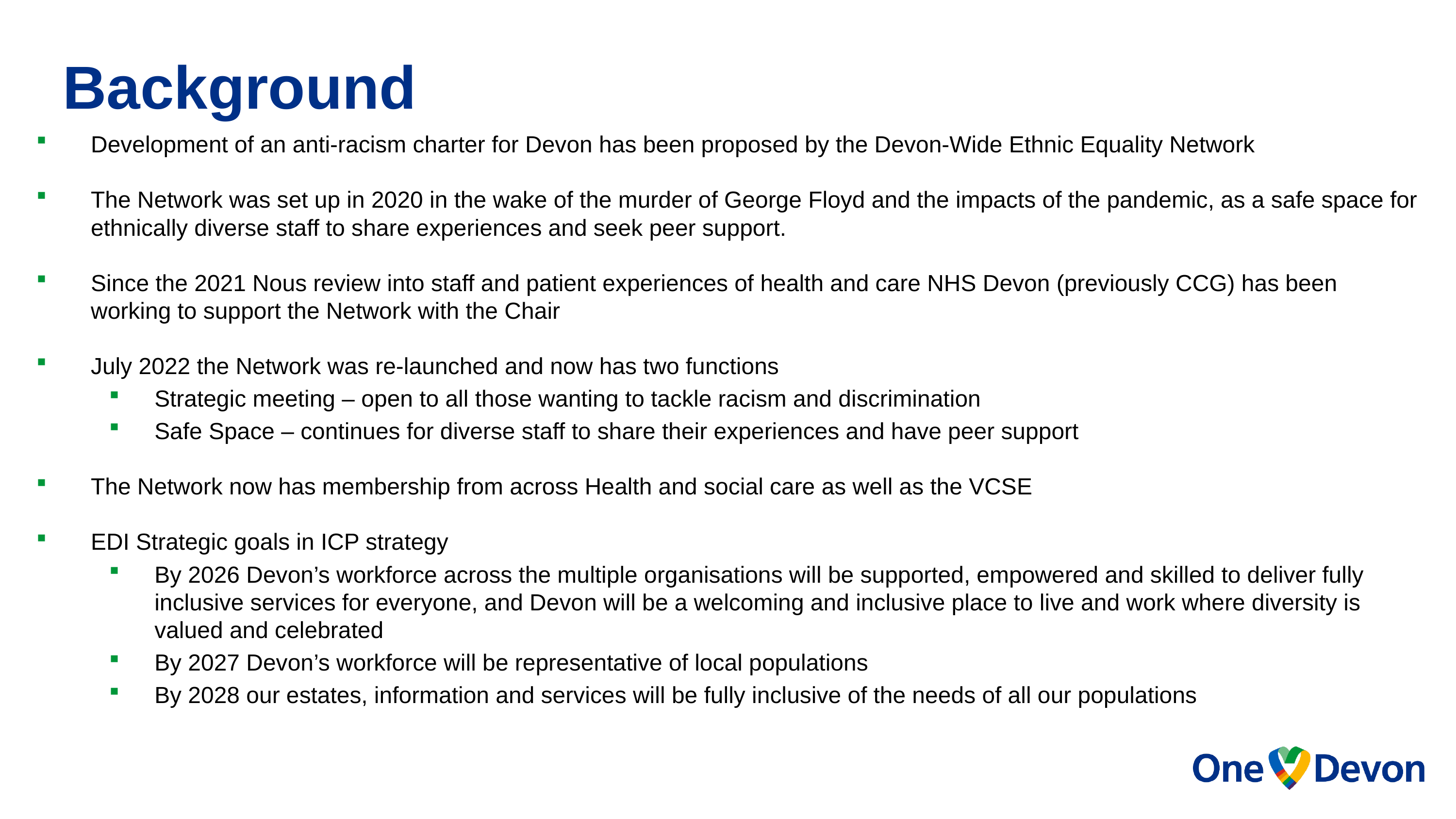

Background
Development of an anti-racism charter for Devon has been proposed by the Devon-Wide Ethnic Equality Network

The Network was set up in 2020 in the wake of the murder of George Floyd and the impacts of the pandemic, as a safe space for ethnically diverse staff to share experiences and seek peer support.

Since the 2021 Nous review into staff and patient experiences of health and care NHS Devon (previously CCG) has been working to support the Network with the Chair

July 2022 the Network was re-launched and now has two functions
Strategic meeting – open to all those wanting to tackle racism and discrimination
Safe Space – continues for diverse staff to share their experiences and have peer support

The Network now has membership from across Health and social care as well as the VCSE

EDI Strategic goals in ICP strategy
By 2026 Devon’s workforce across the multiple organisations will be supported, empowered and skilled to deliver fully inclusive services for everyone, and Devon will be a welcoming and inclusive place to live and work where diversity is valued and celebrated
By 2027 Devon’s workforce will be representative of local populations
By 2028 our estates, information and services will be fully inclusive of the needs of all our populations